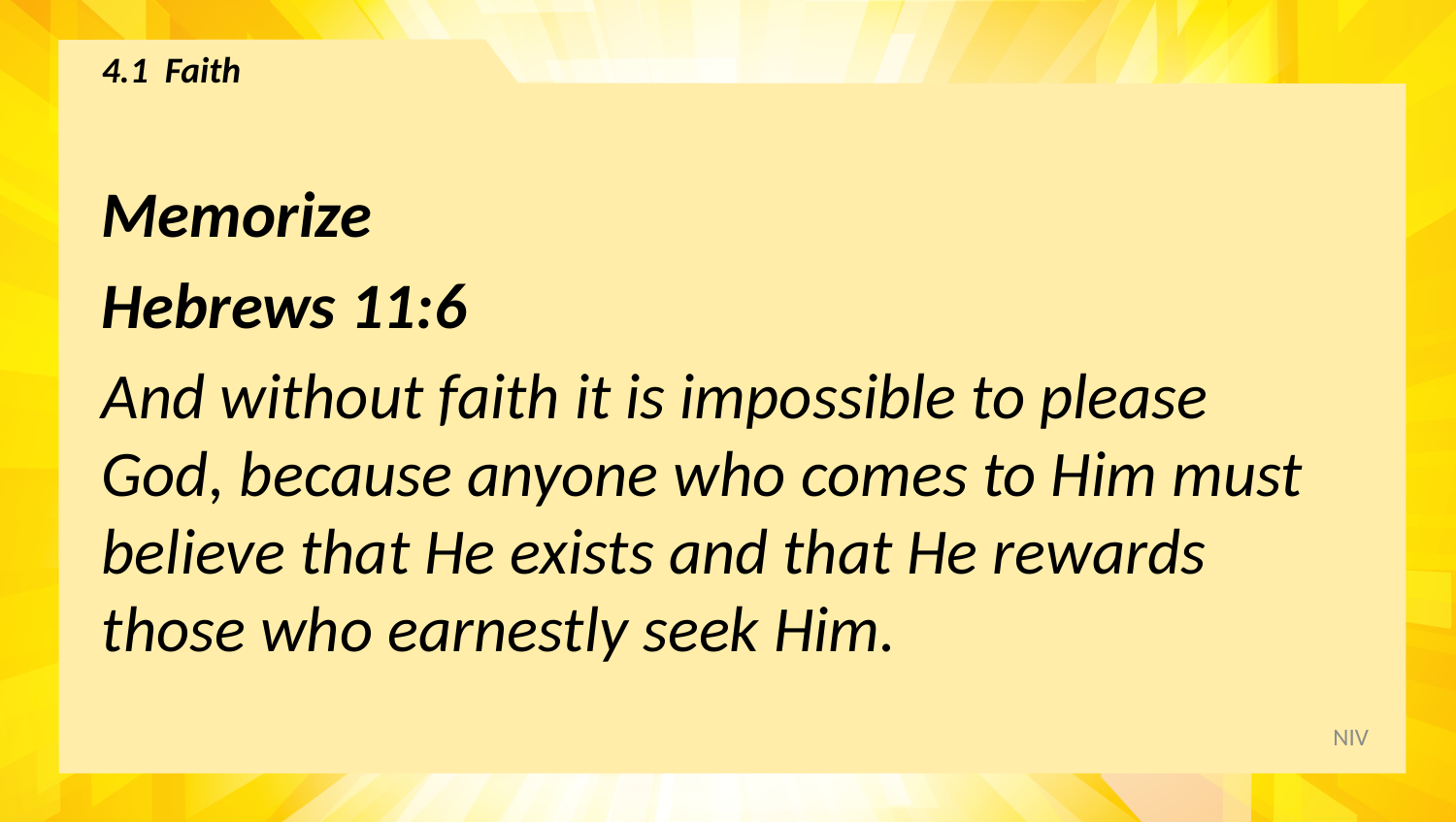

# 4.1  Faith
Memorize
Hebrews 11:6
And without faith it is impossible to please God, because anyone who comes to Him must believe that He exists and that He rewards those who earnestly seek Him.
NIV